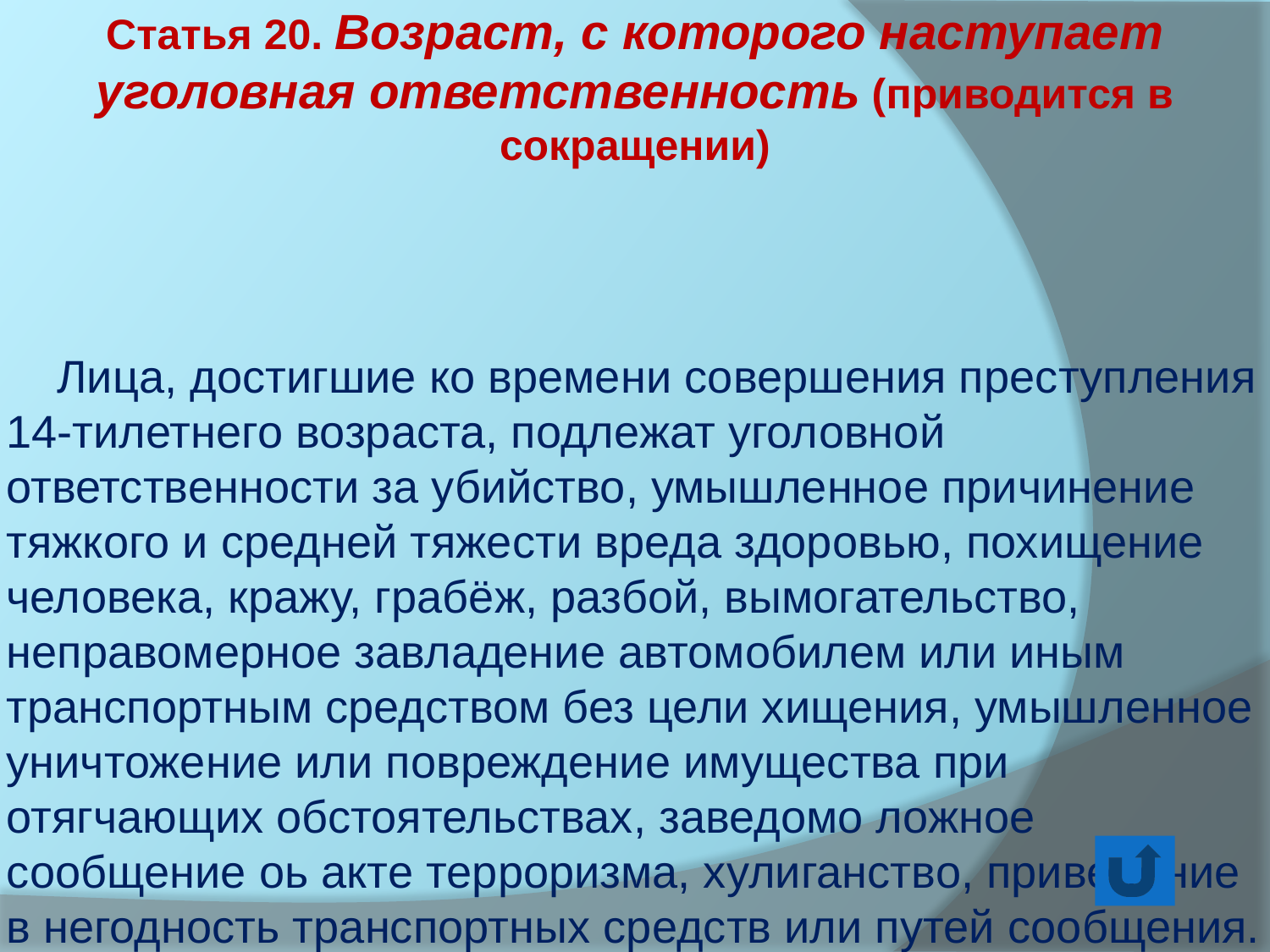

Статья 20. Возраст, с которого наступает уголовная ответственность (приводится в сокращении)
    Лица, достигшие ко времени совершения преступления 14-тилетнего возраста, подлежат уголовной ответственности за убийство, умышленное причинение тяжкого и средней тяжести вреда здоровью, похищение человека, кражу, грабёж, разбой, вымогательство, неправомерное завладение автомобилем или иным транспортным средством без цели хищения, умышленное уничтожение или повреждение имущества при отягчающих обстоятельствах, заведомо ложное сообщение оь акте терроризма, хулиганство, приведение в негодность транспортных средств или путей сообщения.